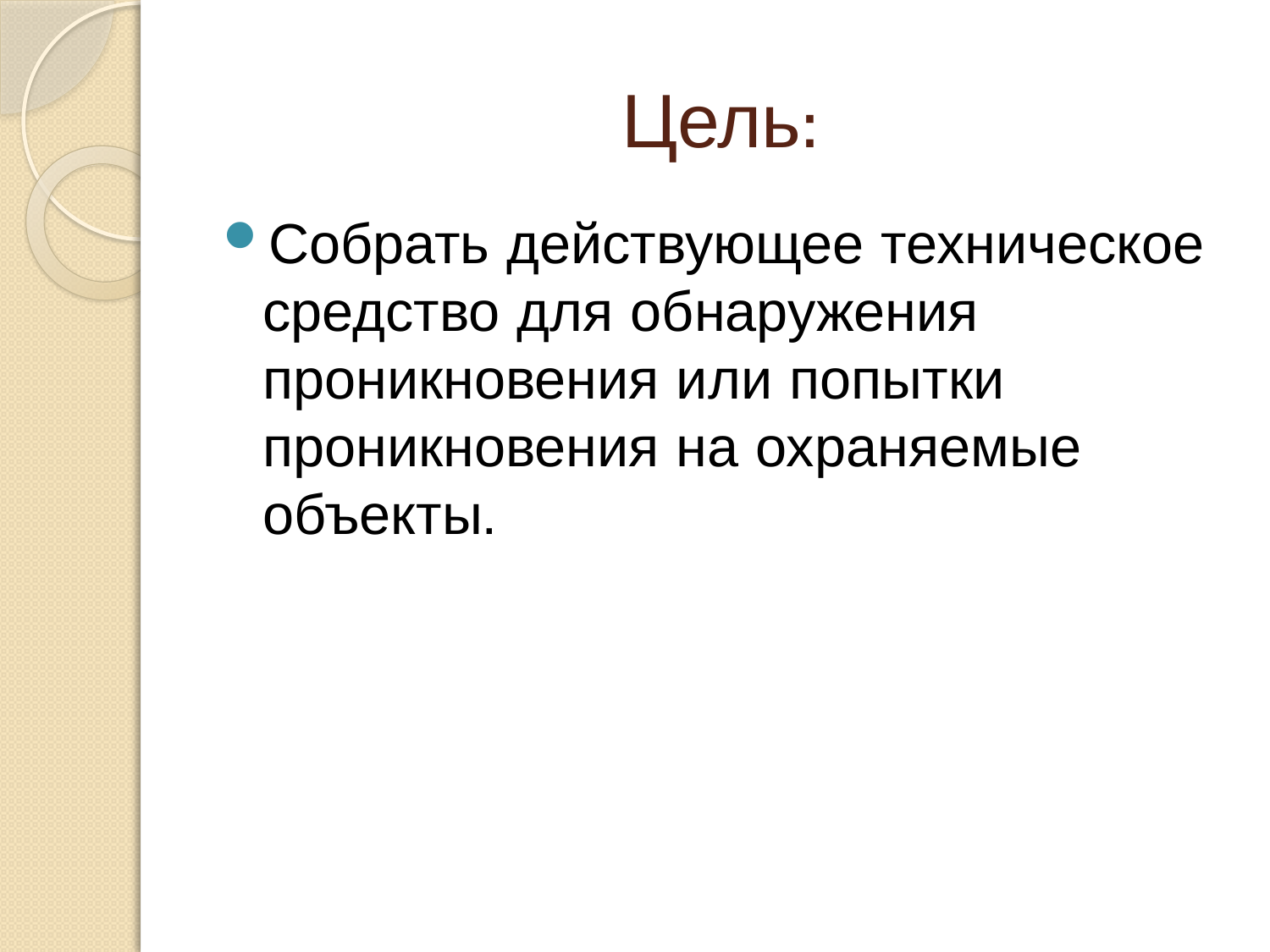

# Цель:
Собрать действующее техническое средство для обнаружения проникновения или попытки проникновения на охраняемые объекты.